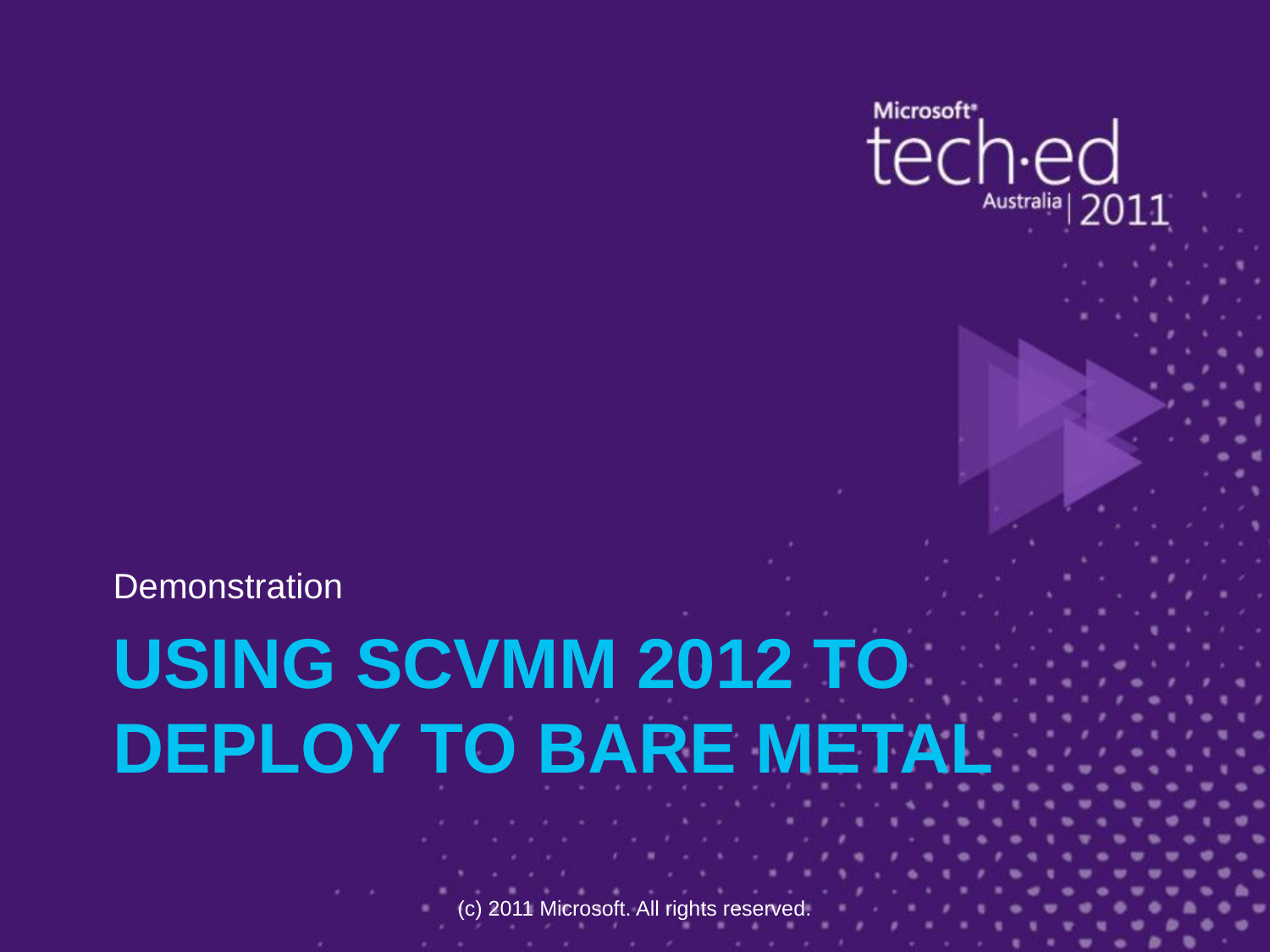

Demonstration
# Using SCVMM 2012 to deploy to bare metal
(c) 2011 Microsoft. All rights reserved.